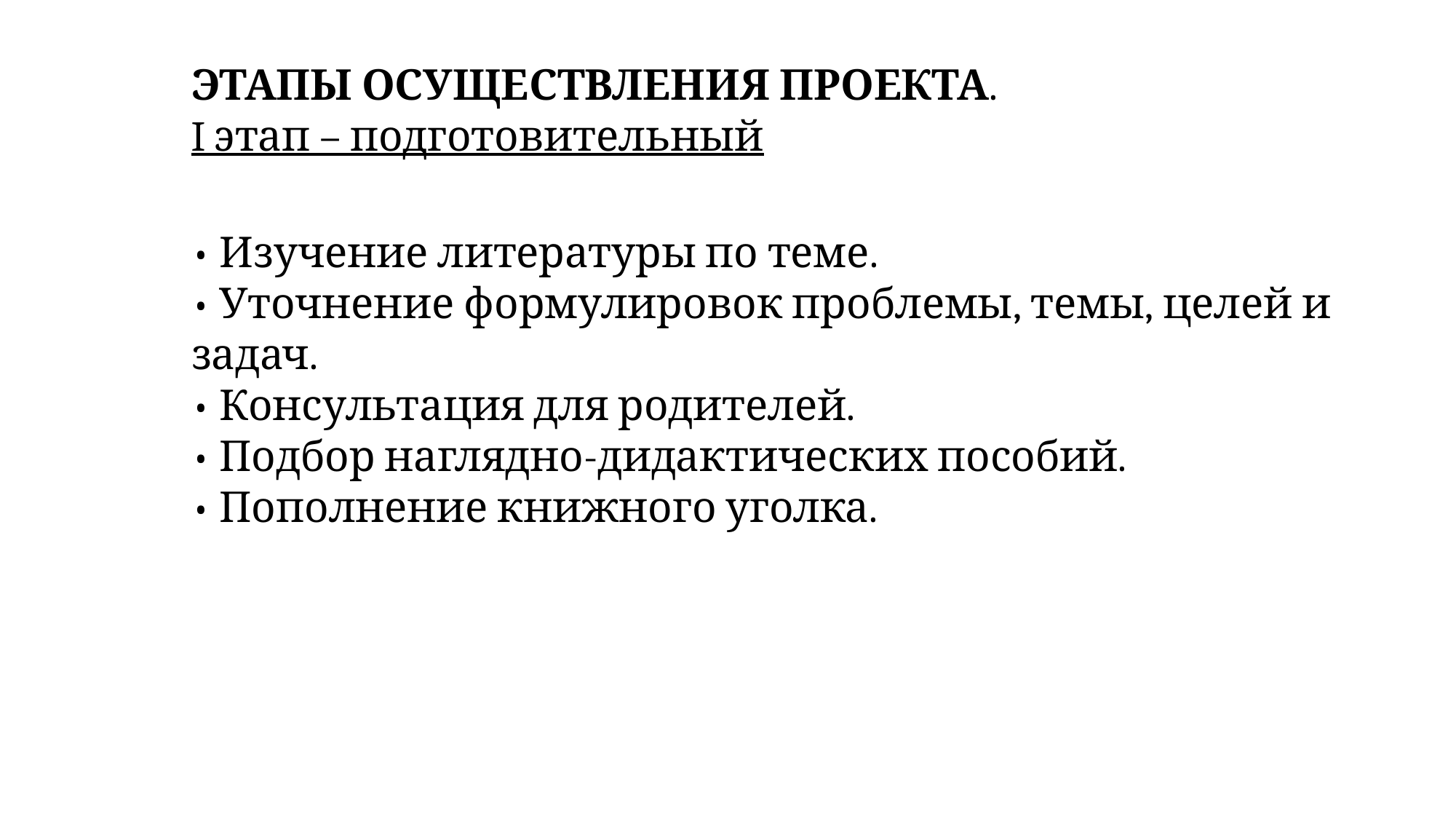

ЭТАПЫ ОСУЩЕСТВЛЕНИЯ ПРОЕКТА.
I этап – подготовительный
• Изучение литературы по теме. 
• Уточнение формулировок проблемы, темы, целей и задач. 
• Консультация для родителей. 
• Подбор наглядно-дидактических пособий. 
• Пополнение книжного уголка.